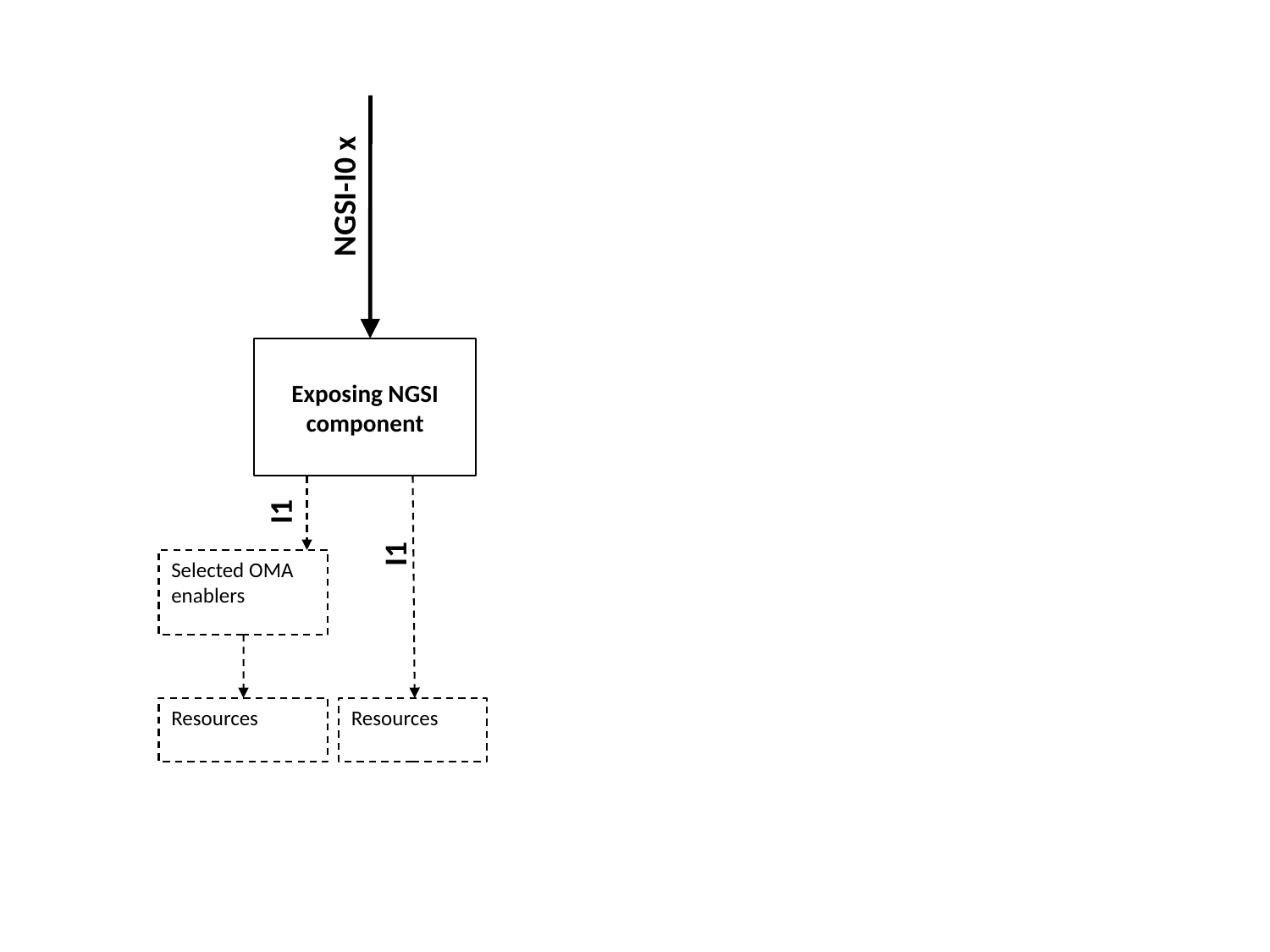

NGSI-I0 x
Exposing NGSI component
I1
I1
Selected OMA enablers

Resources
Resources